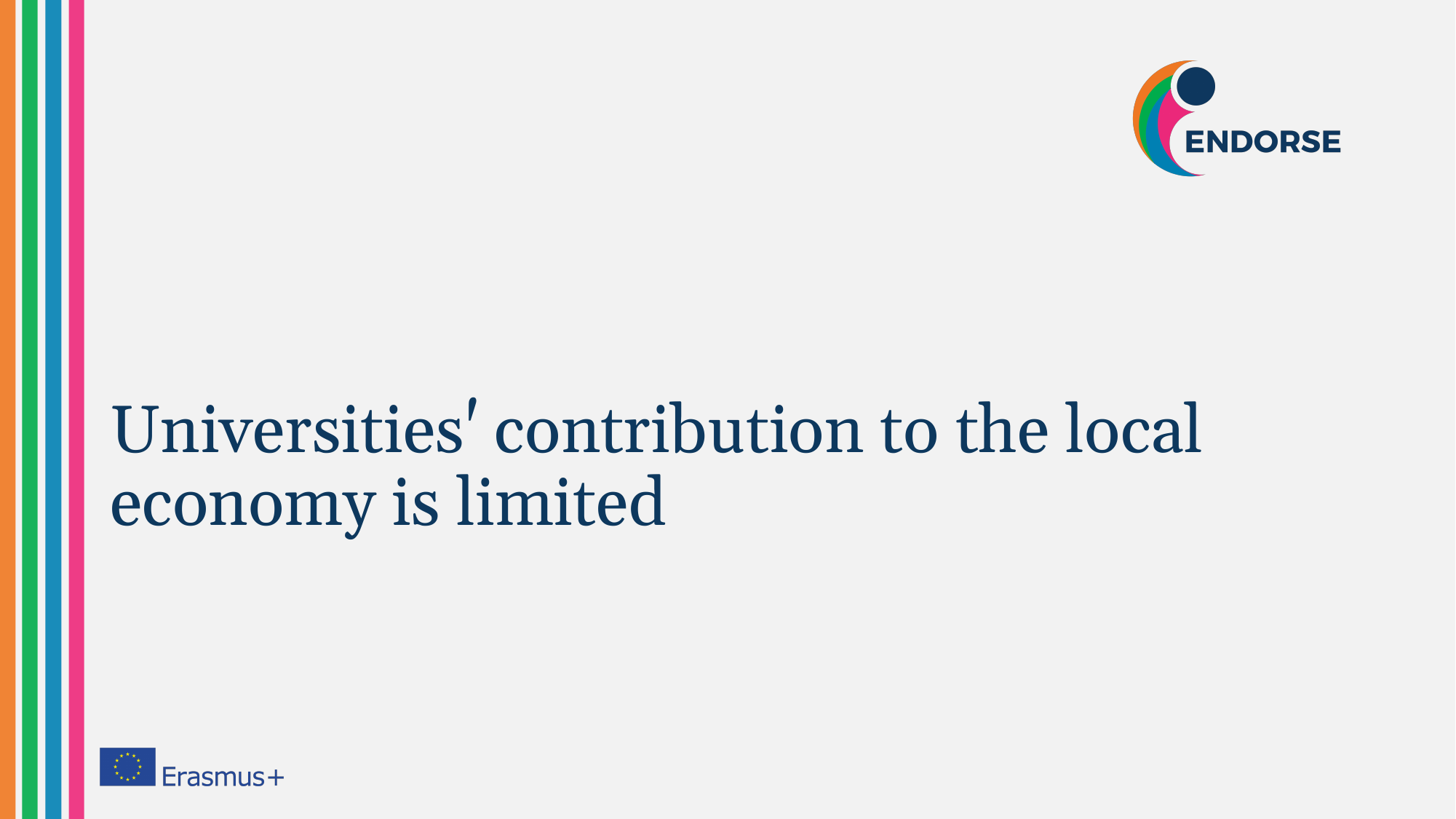

# Universities' contribution to the local economy is limited